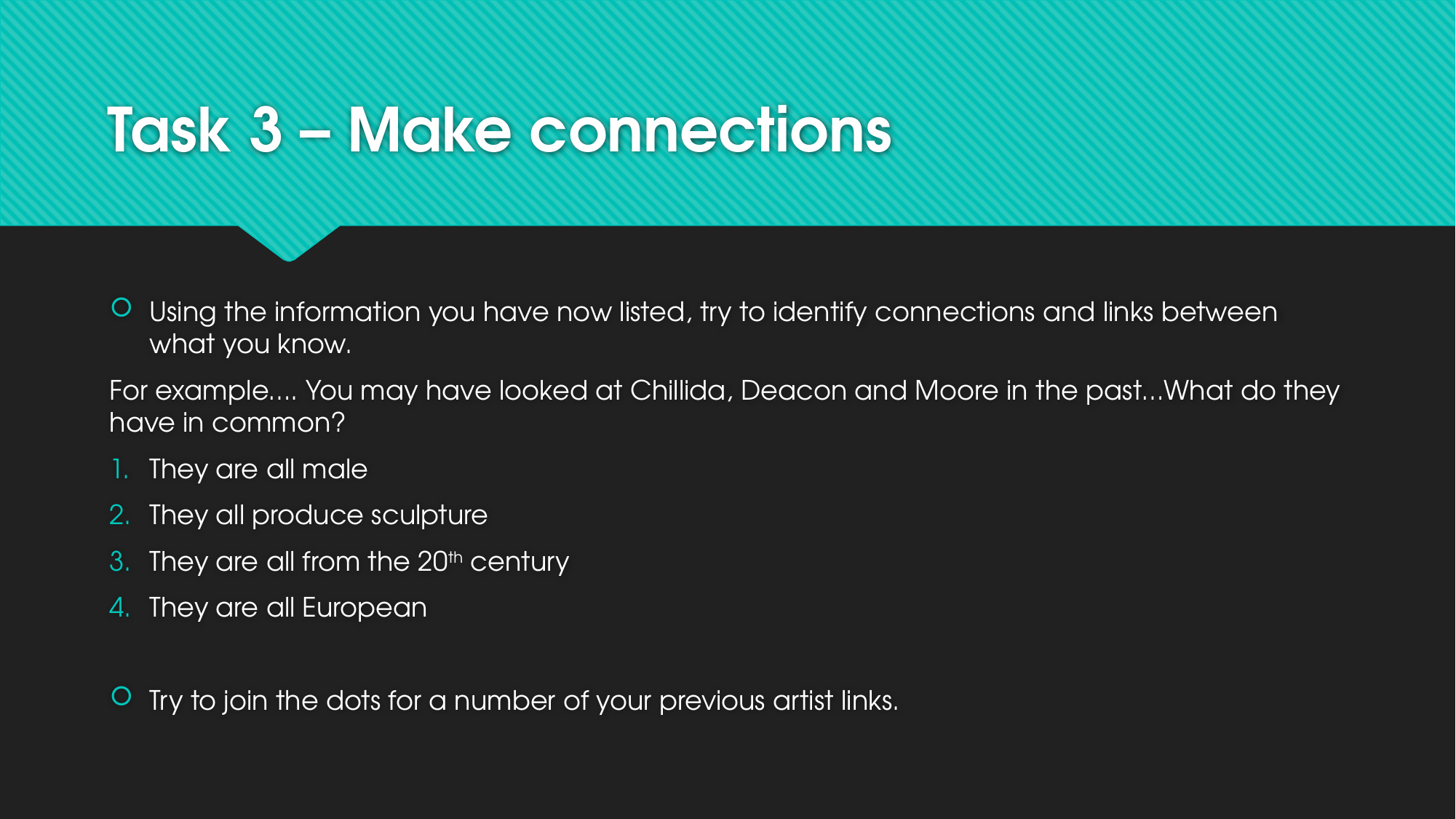

# Task 3 – Make connections
Using the information you have now listed, try to identify connections and links between what you know.
For example…. You may have looked at Chillida, Deacon and Moore in the past…What do they have in common?
They are all male
They all produce sculpture
They are all from the 20th century
They are all European

Try to join the dots for a number of your previous artist links.